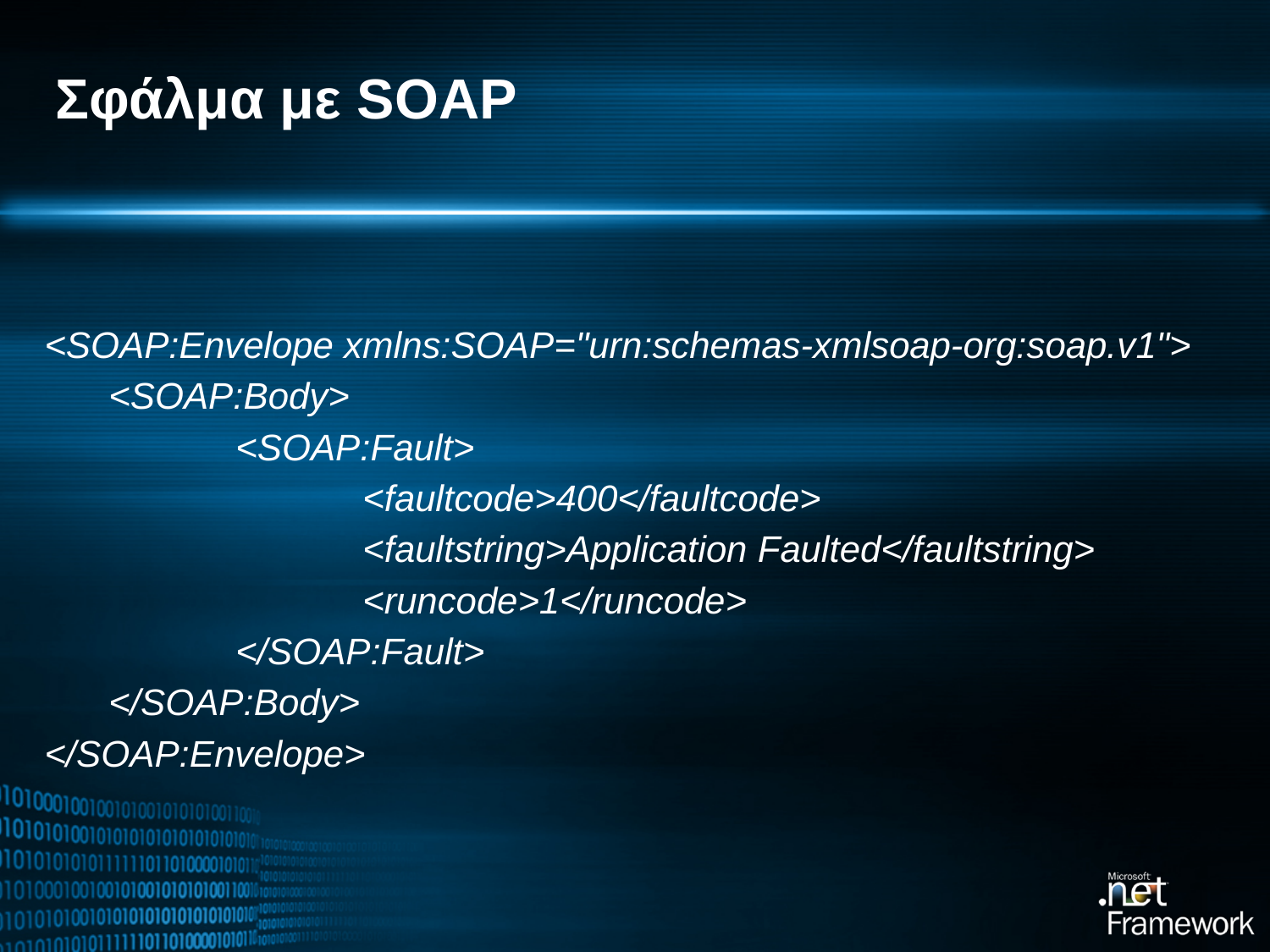

# Σφάλμα με SOAP

<SOAP:Envelope xmlns:SOAP="urn:schemas-xmlsoap-org:soap.v1">
	<SOAP:Body>
		<SOAP:Fault>
			<faultcode>400</faultcode>
			<faultstring>Application Faulted</faultstring>
			<runcode>1</runcode>
		</SOAP:Fault>
	</SOAP:Body>
</SOAP:Envelope>